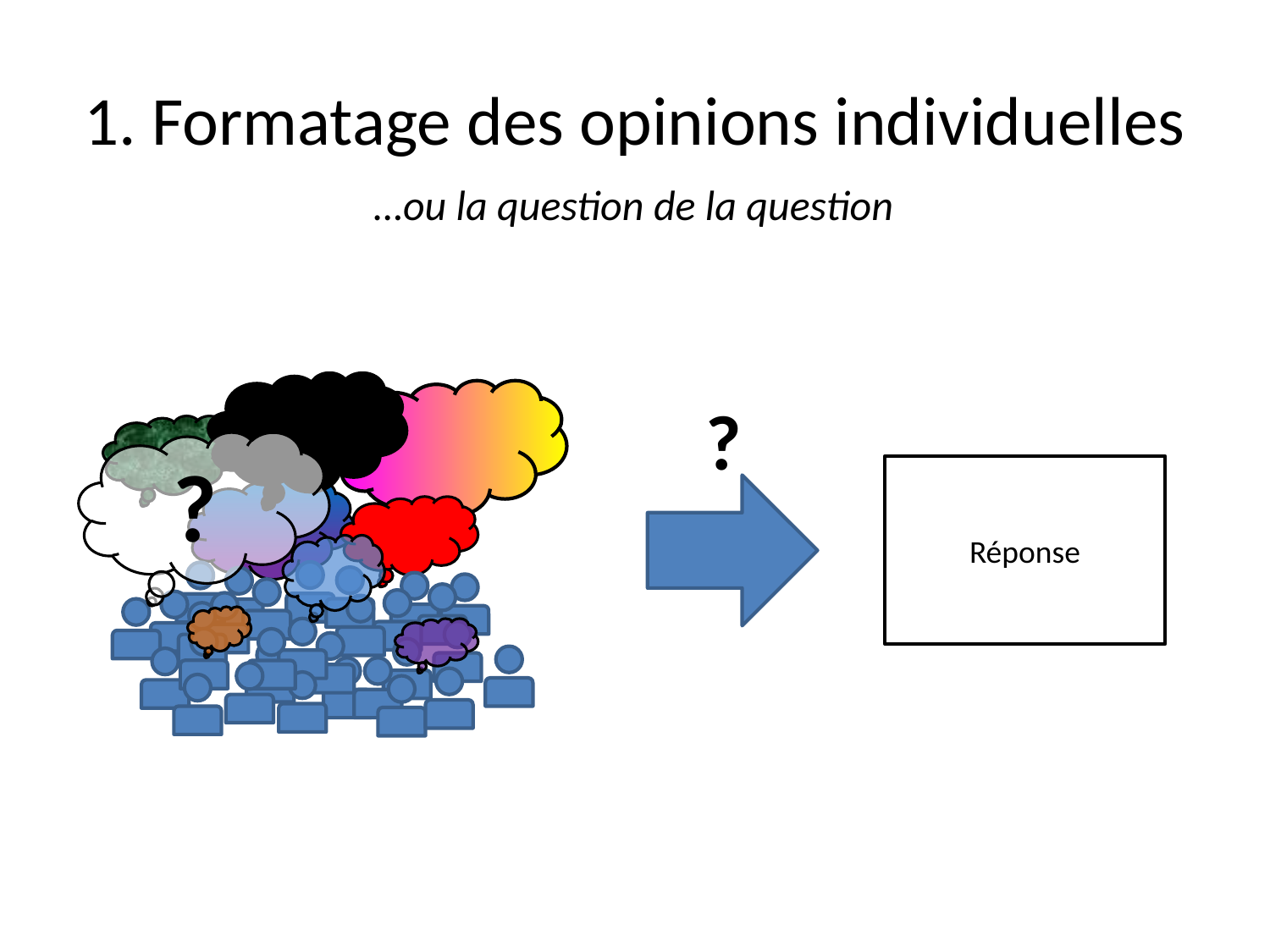

# 1. Formatage des opinions individuelles
…ou la question de la question

?

?
Réponse